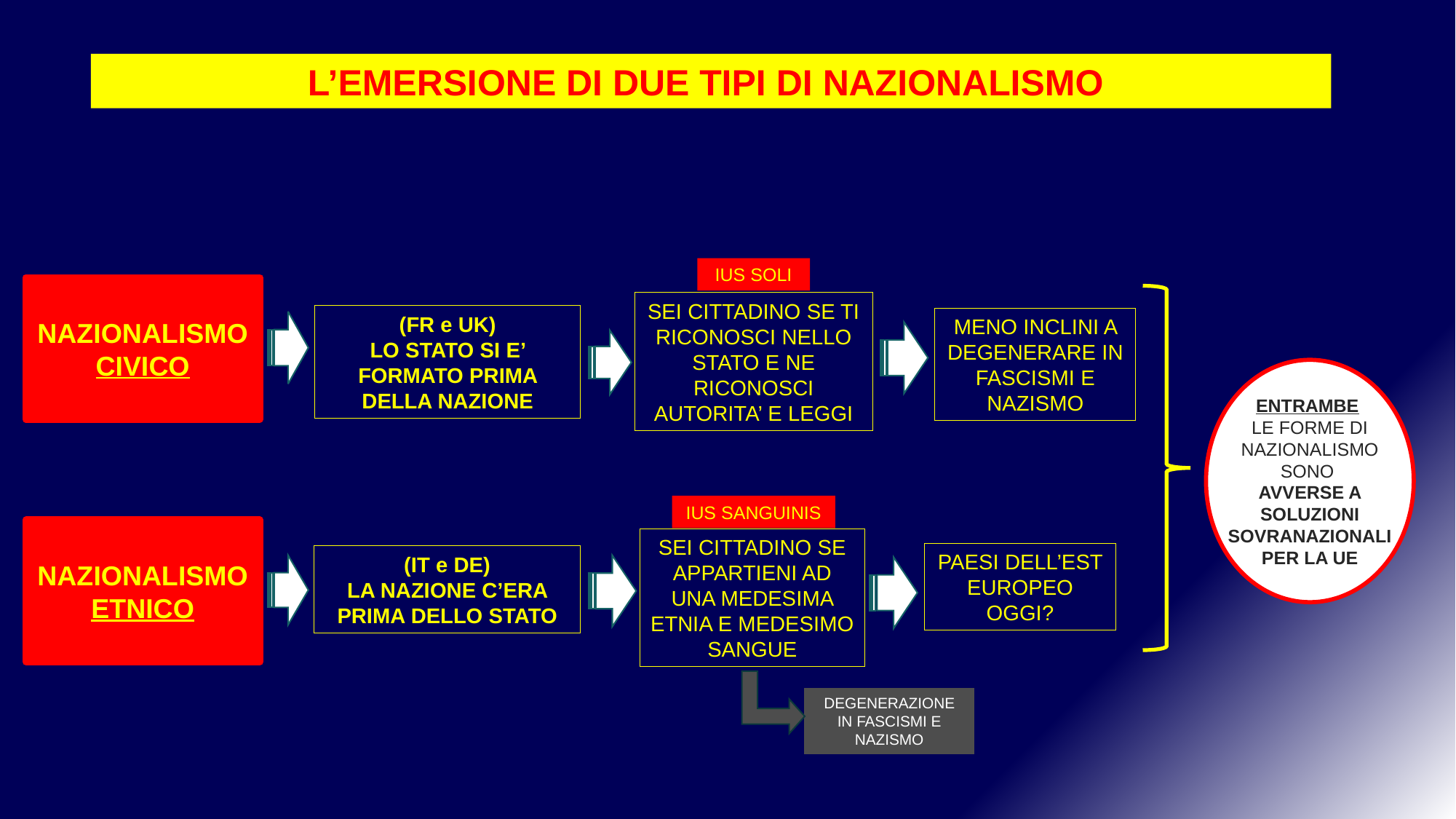

L’EMERSIONE DI DUE TIPI DI NAZIONALISMO
IUS SOLI

NAZIONALISMO CIVICO

SEI CITTADINO SE TI RICONOSCI NELLO STATO E NE RICONOSCI AUTORITA’ E LEGGI
(FR e UK)
LO STATO SI E’ FORMATO PRIMA DELLA NAZIONE
MENO INCLINI A DEGENERARE IN FASCISMI E NAZISMO

ENTRAMBE
LE FORME DI NAZIONALISMO SONO
AVVERSE A SOLUZIONI SOVRANAZIONALI PER LA UE
IUS SANGUINIS

NAZIONALISMO ETNICO

SEI CITTADINO SE APPARTIENI AD UNA MEDESIMA ETNIA E MEDESIMO SANGUE
PAESI DELL’EST EUROPEO OGGI?
(IT e DE)
LA NAZIONE C’ERA PRIMA DELLO STATO

DEGENERAZIONE IN FASCISMI E NAZISMO